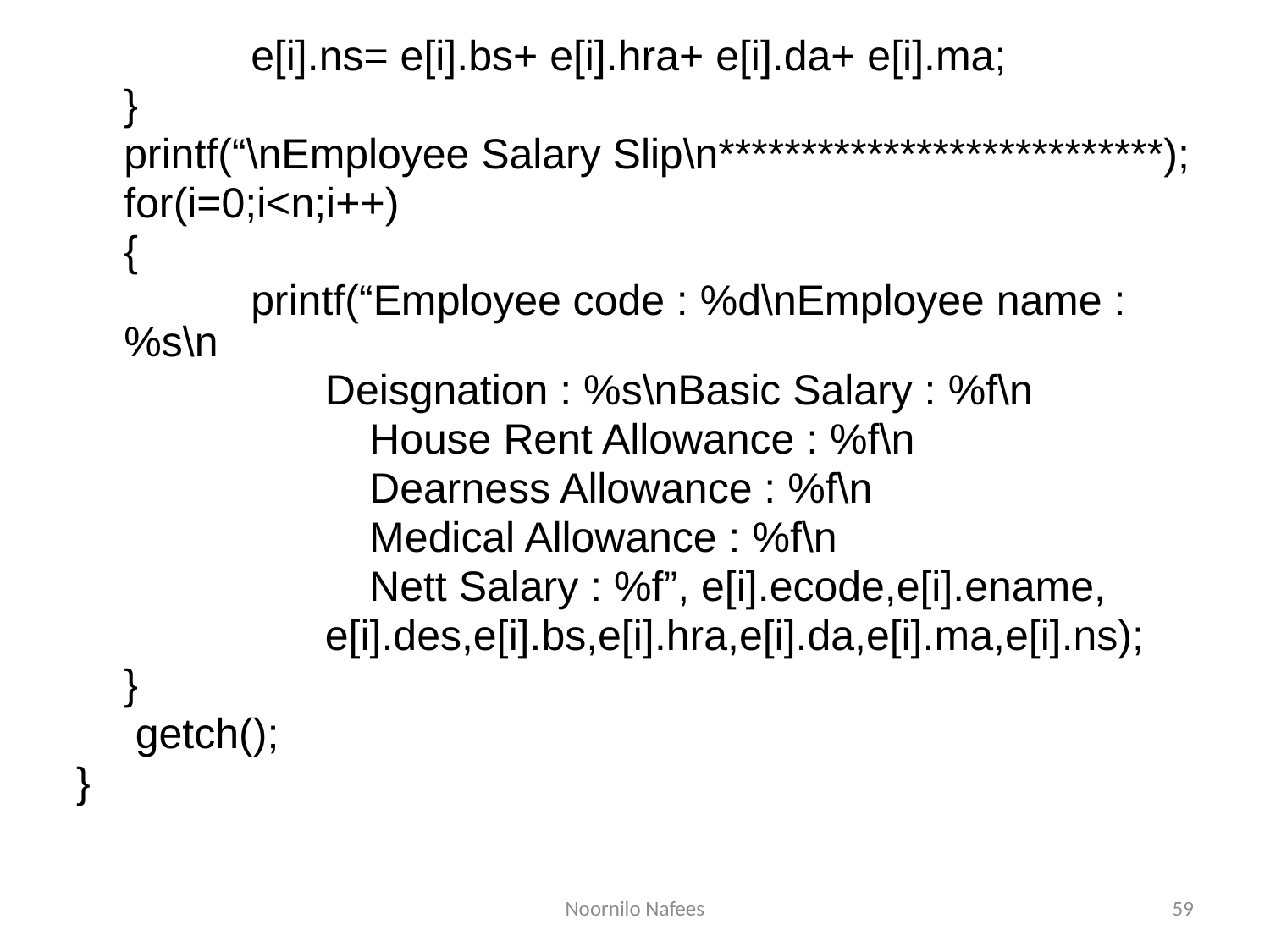

e[i].ns= e[i].bs+ e[i].hra+ e[i].da+ e[i].ma;
	}
	printf(“\nEmployee Salary Slip\n***************************);
	for(i=0;i<n;i++)
	{
		printf(“Employee code : %d\nEmployee name : %s\n
                     Deisgnation : %s\nBasic Salary : %f\n
		          House Rent Allowance : %f\n
		          Dearness Allowance : %f\n
		          Medical Allowance : %f\n
		          Nett Salary : %f”, e[i].ecode,e[i].ename,
                     e[i].des,e[i].bs,e[i].hra,e[i].da,e[i].ma,e[i].ns);
	}
     getch();
}

Noornilo Nafees
59